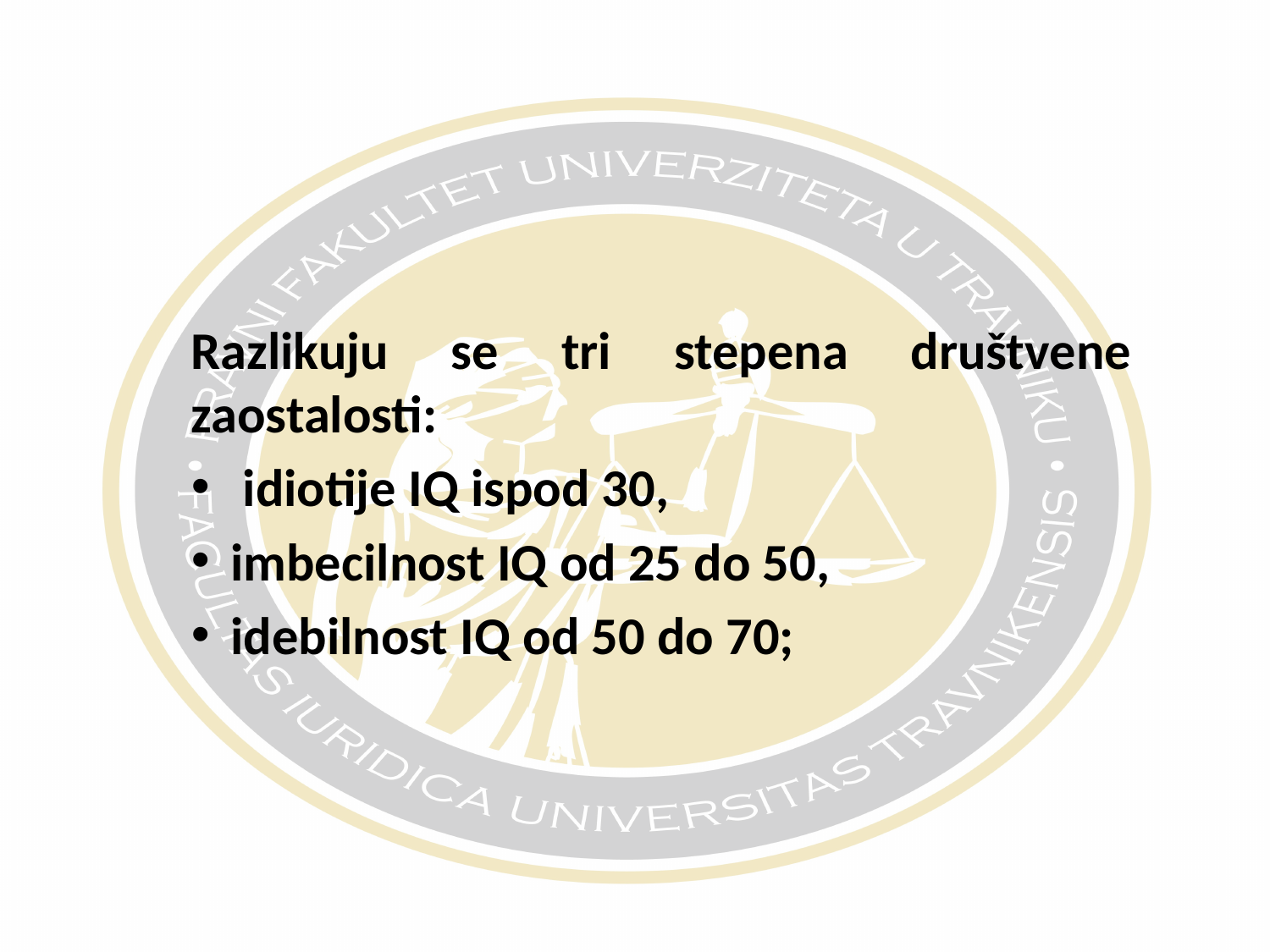

#

Razlikuju se tri stepena društvene zaostalosti:
 idiotije IQ ispod 30,
imbecilnost IQ od 25 do 50,
idebilnost IQ od 50 do 70;